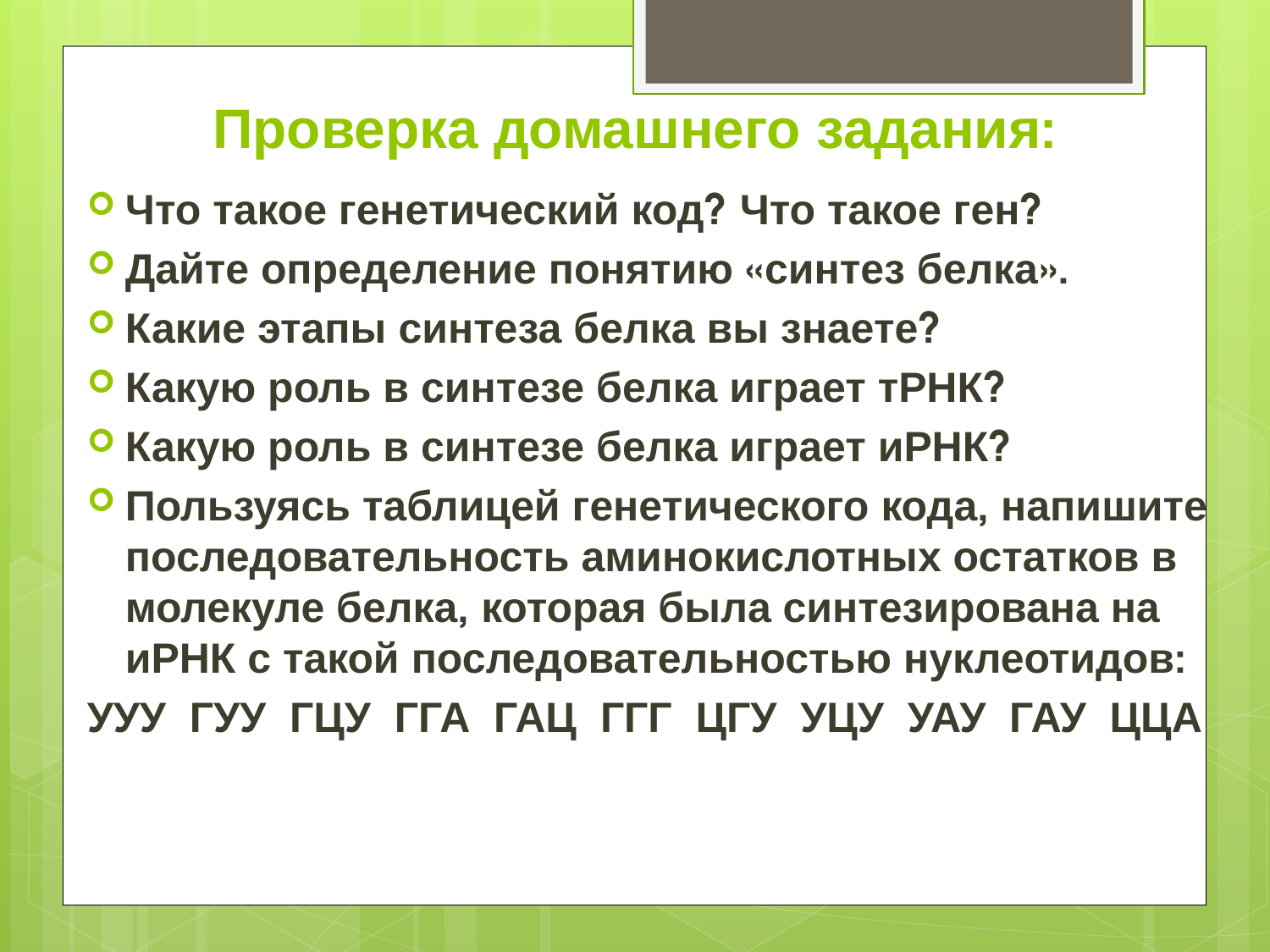

# Проверка домашнего задания:
Что такое генетический код? Что такое ген?
Дайте определение понятию «синтез белка».
Какие этапы синтеза белка вы знаете?
Какую роль в синтезе белка играет тРНК?
Какую роль в синтезе белка играет иРНК?
Пользуясь таблицей генетического кода, напишите последовательность аминокислотных остатков в молекуле белка, которая была синтезирована на иРНК с такой последовательностью нуклеотидов:
УУУ  ГУУ  ГЦУ  ГГА  ГАЦ  ГГГ  ЦГУ  УЦУ  УАУ  ГАУ  ЦЦА